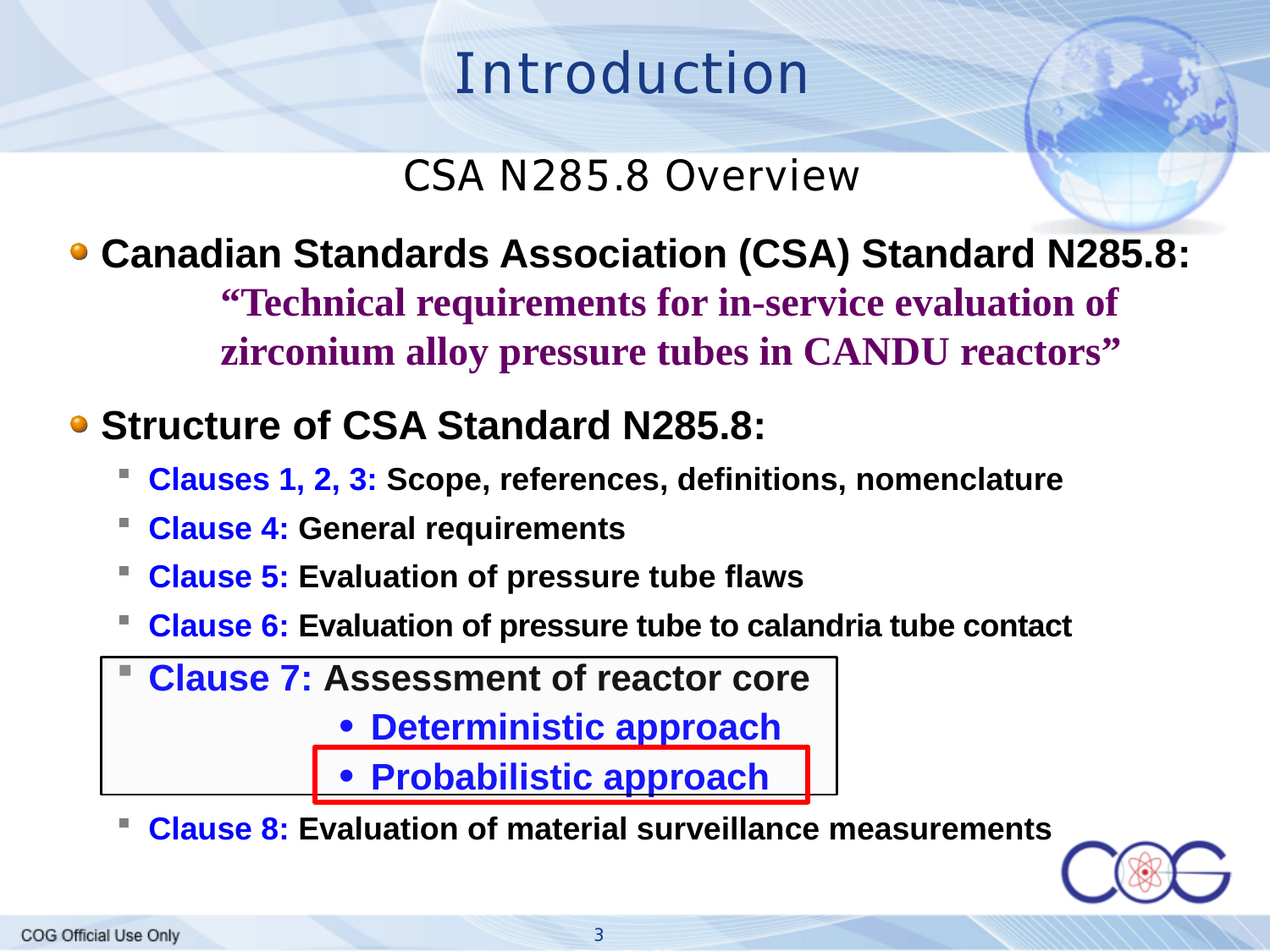

Introduction
CSA N285.8 Overview
Canadian Standards Association (CSA) Standard N285.8: 	“Technical requirements for in-service evaluation of 	zirconium alloy pressure tubes in CANDU reactors”
Structure of CSA Standard N285.8:
Clauses 1, 2, 3: Scope, references, definitions, nomenclature
Clause 4: General requirements
Clause 5: Evaluation of pressure tube flaws
Clause 6: Evaluation of pressure tube to calandria tube contact
Clause 7: Assessment of reactor core
Deterministic approach
Probabilistic approach
Clause 8: Evaluation of material surveillance measurements